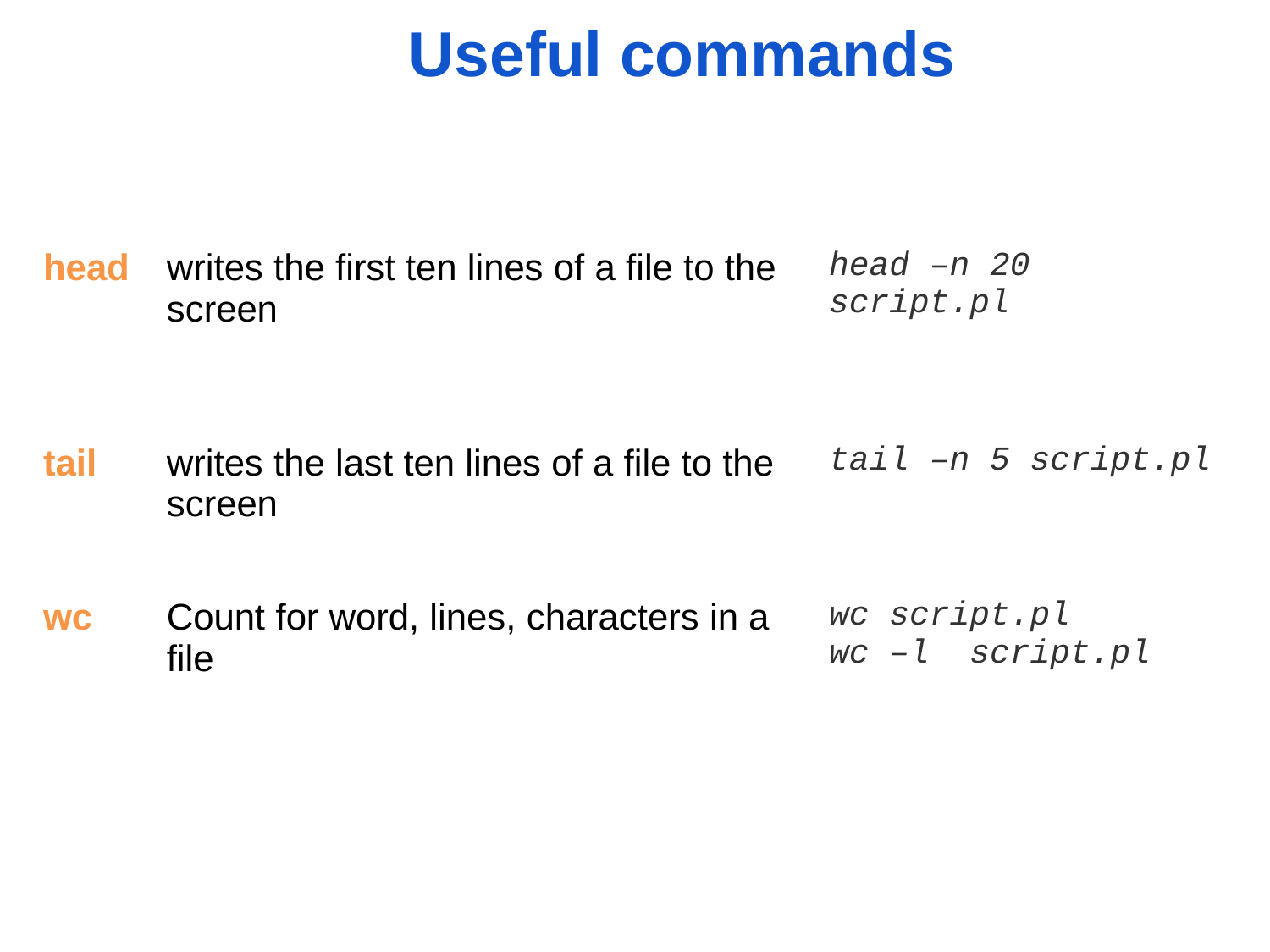

Useful commands

| head | writes the first ten lines of a file to the screen | head –n 20 script.pl |
| --- | --- | --- |
| tail | writes the last ten lines of a file to the screen | tail –n 5 script.pl |
| wc | Count for word, lines, characters in a file | wc script.pl wc –l script.pl |